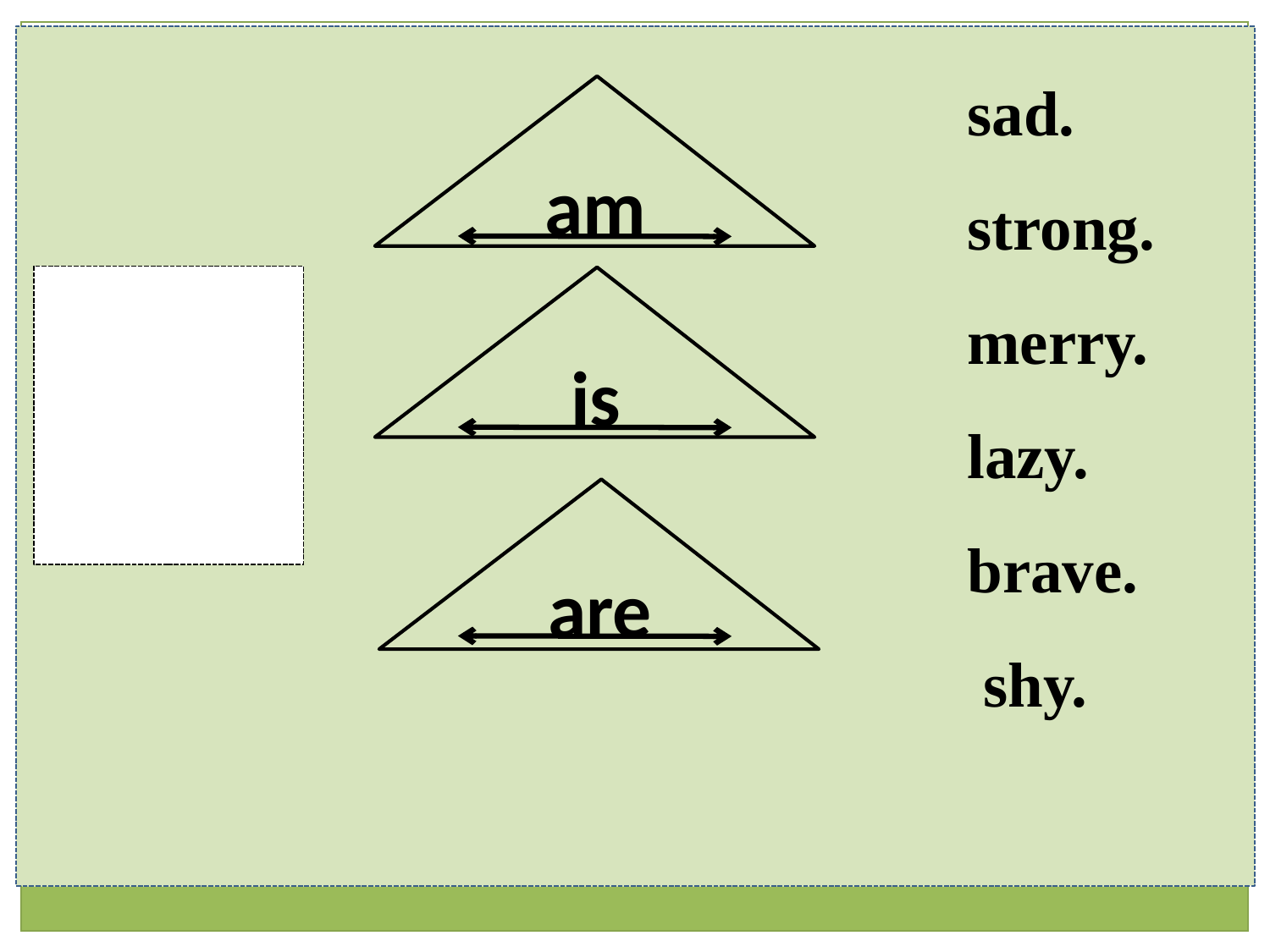

sad.
                         strong.
                         merry.
                         lazy.
                         brave.
                          shy.

am

is
are